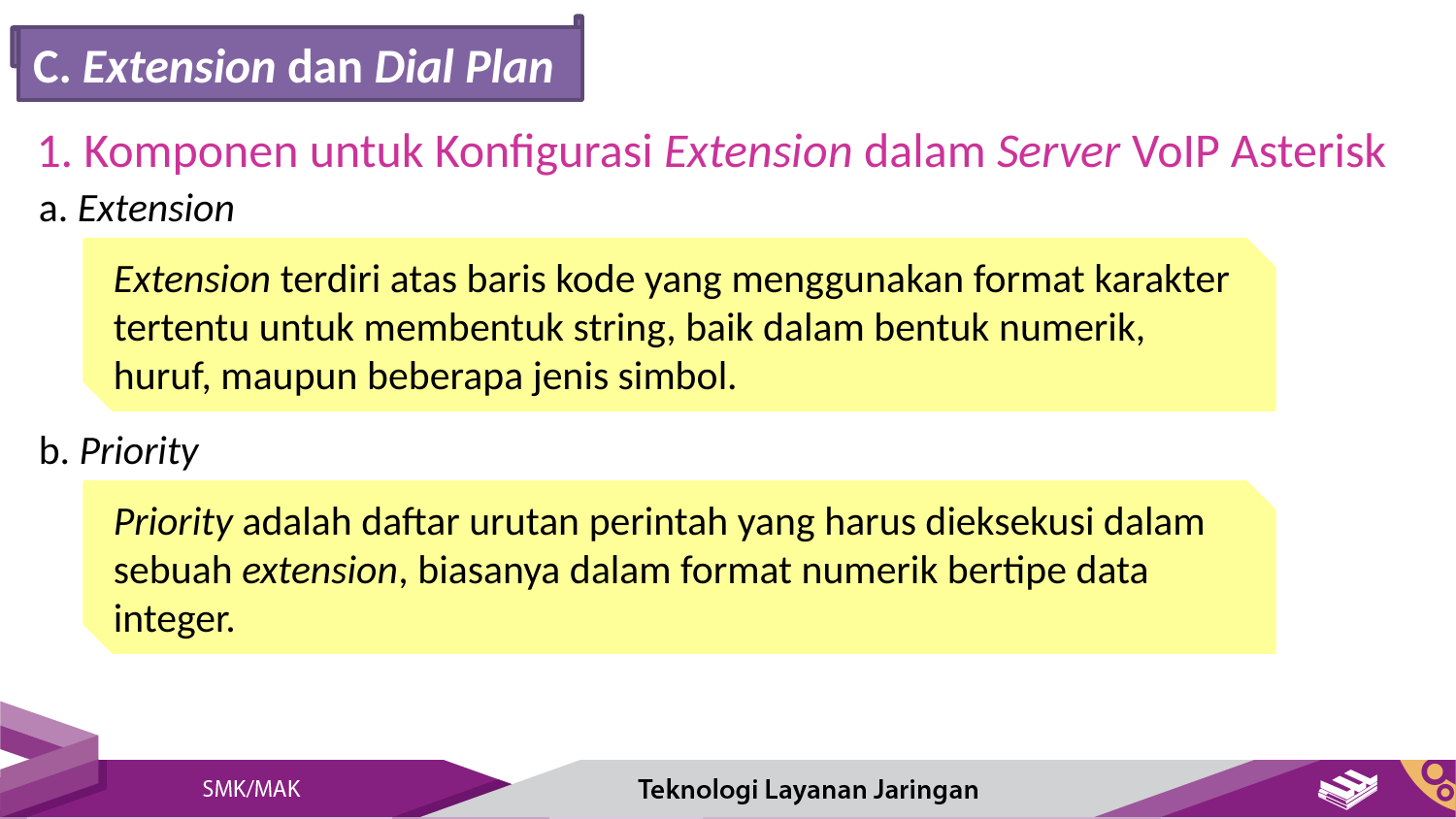

C. Extension dan Dial Plan
1. Komponen untuk Konfigurasi Extension dalam Server VoIP Asterisk
a. Extension
Extension terdiri atas baris kode yang menggunakan format karakter tertentu untuk membentuk string, baik dalam bentuk numerik, huruf, maupun beberapa jenis simbol.
b. Priority
Priority adalah daftar urutan perintah yang harus dieksekusi dalam sebuah extension, biasanya dalam format numerik bertipe data integer.